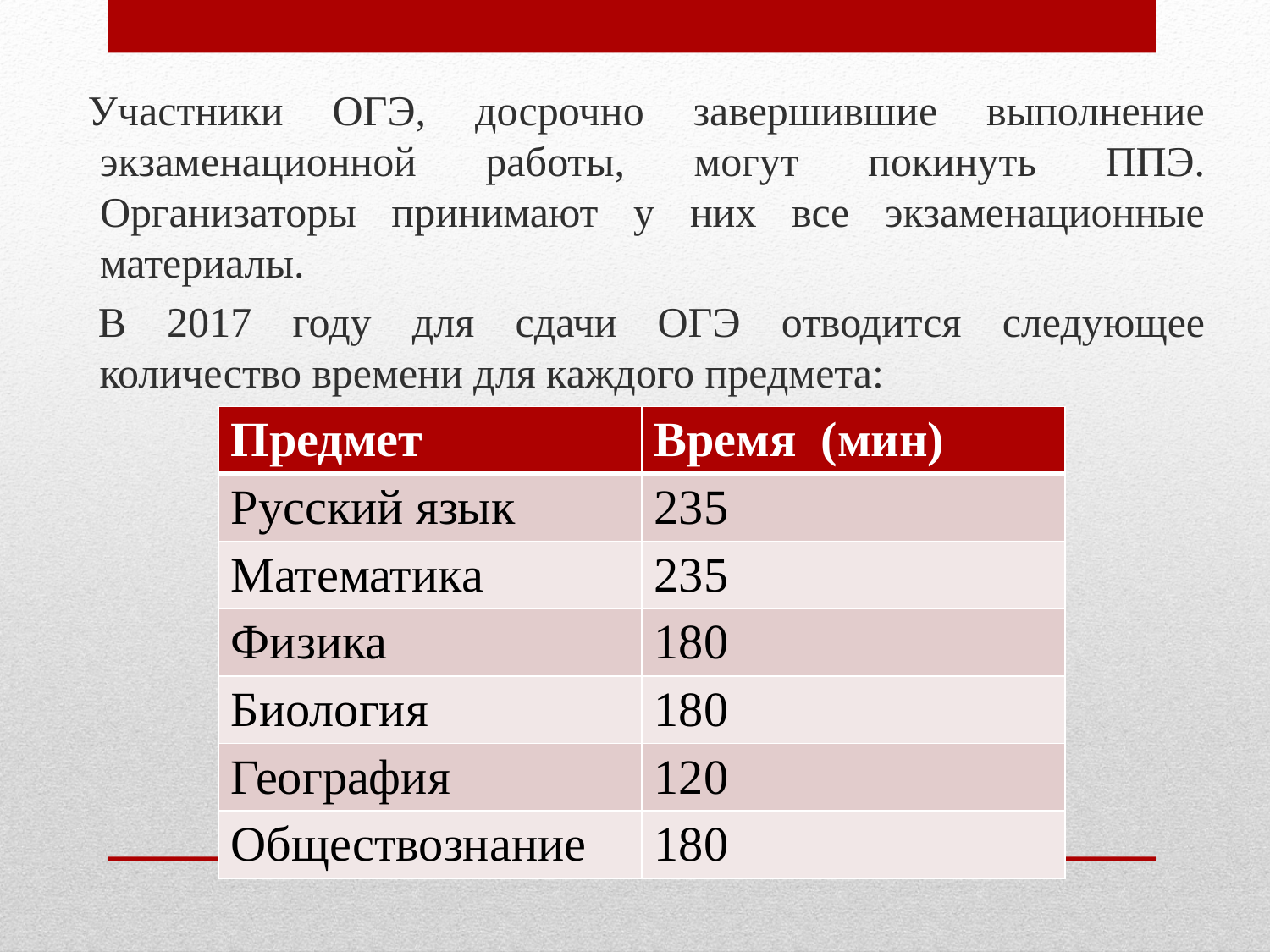

Участники ОГЭ, досрочно завершившие выполнение экзаменационной работы, могут покинуть ППЭ. Организаторы принимают у них все экзаменационные материалы.
В 2017 году для сдачи ОГЭ отводится следующее количество времени для каждого предмета:

| Предмет | Время (мин) |
| --- | --- |
| Русский язык | 235 |
| Математика | 235 |
| Физика | 180 |
| Биология | 180 |
| География | 120 |
| Обществознание | 180 |